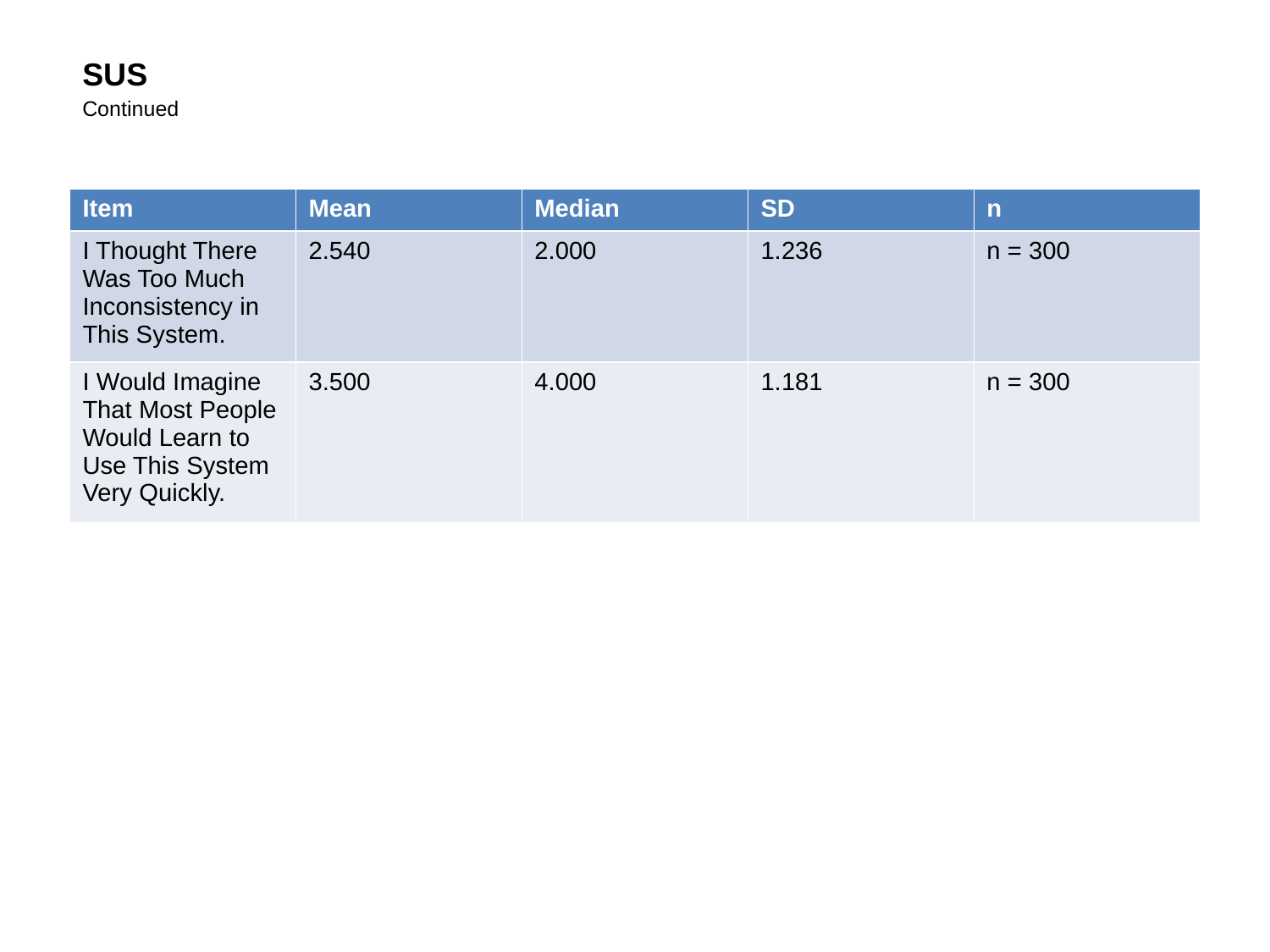

SUS
Continued
| Item | Mean | Median | SD | n |
| --- | --- | --- | --- | --- |
| I Thought There Was Too Much Inconsistency in This System. | 2.540 | 2.000 | 1.236 | n = 300 |
| I Would Imagine That Most People Would Learn to Use This System Very Quickly. | 3.500 | 4.000 | 1.181 | n = 300 |